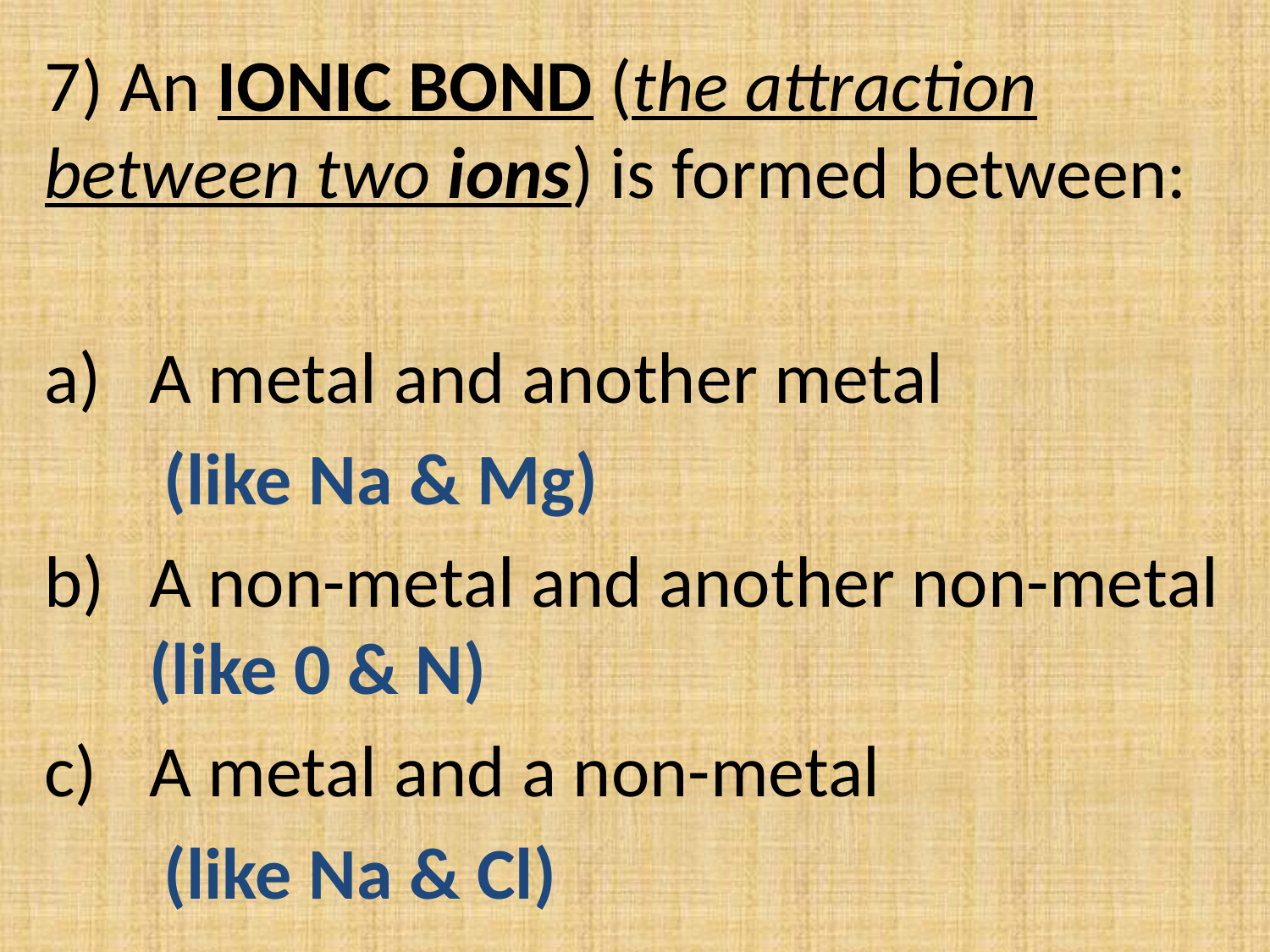

7) An IONIC BOND (the attraction between two ions) is formed between:

A metal and another metal
	(like Na & Mg)
A non-metal and another non-metal 	(like 0 & N)
A metal and a non-metal
	(like Na & Cl)